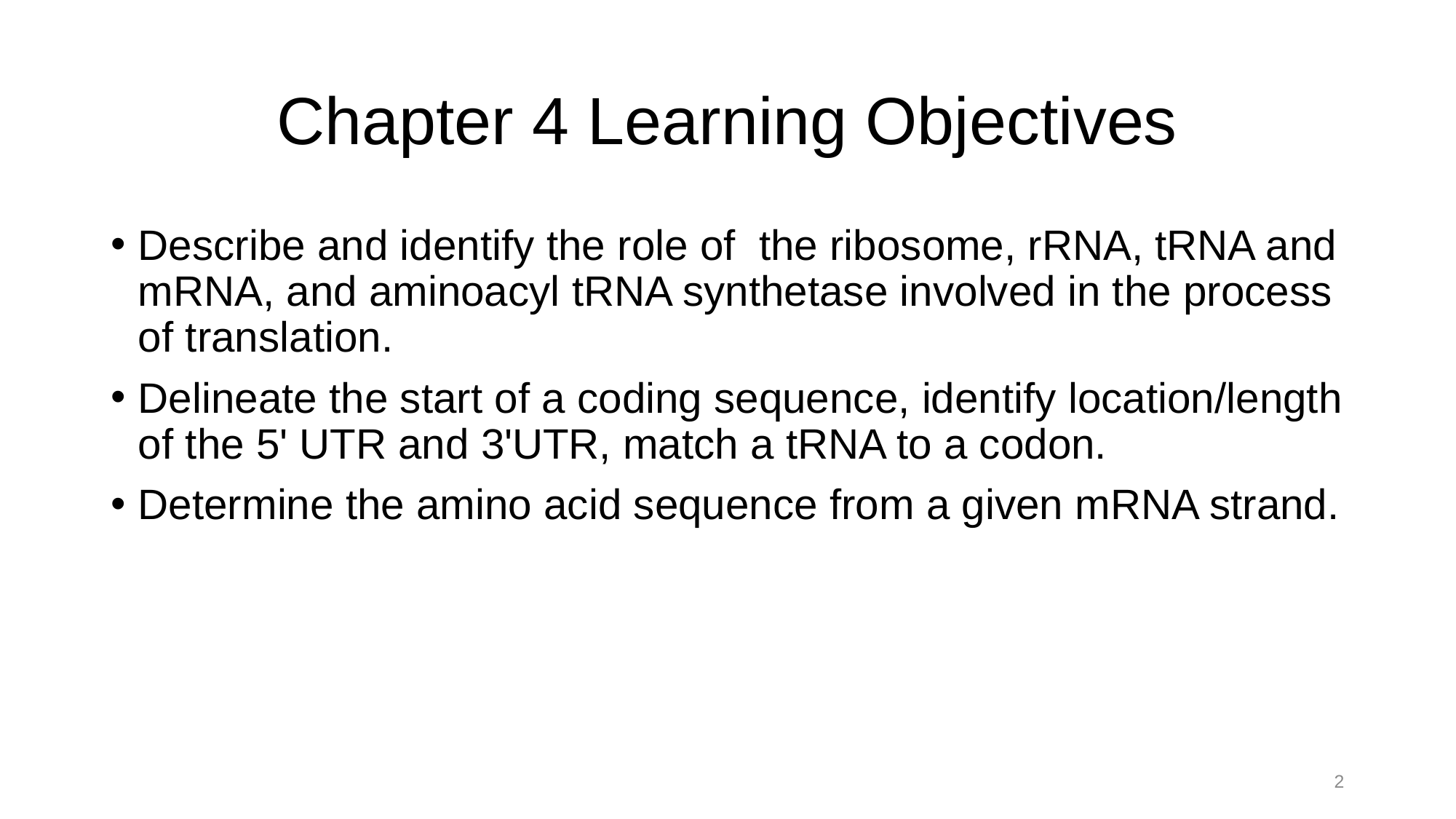

# Chapter 4 Learning Objectives
Describe and identify the role of  the ribosome, rRNA, tRNA and mRNA, and aminoacyl tRNA synthetase involved in the process of translation.
Delineate the start of a coding sequence, identify location/length of the 5' UTR and 3'UTR, match a tRNA to a codon.
Determine the amino acid sequence from a given mRNA strand.
2